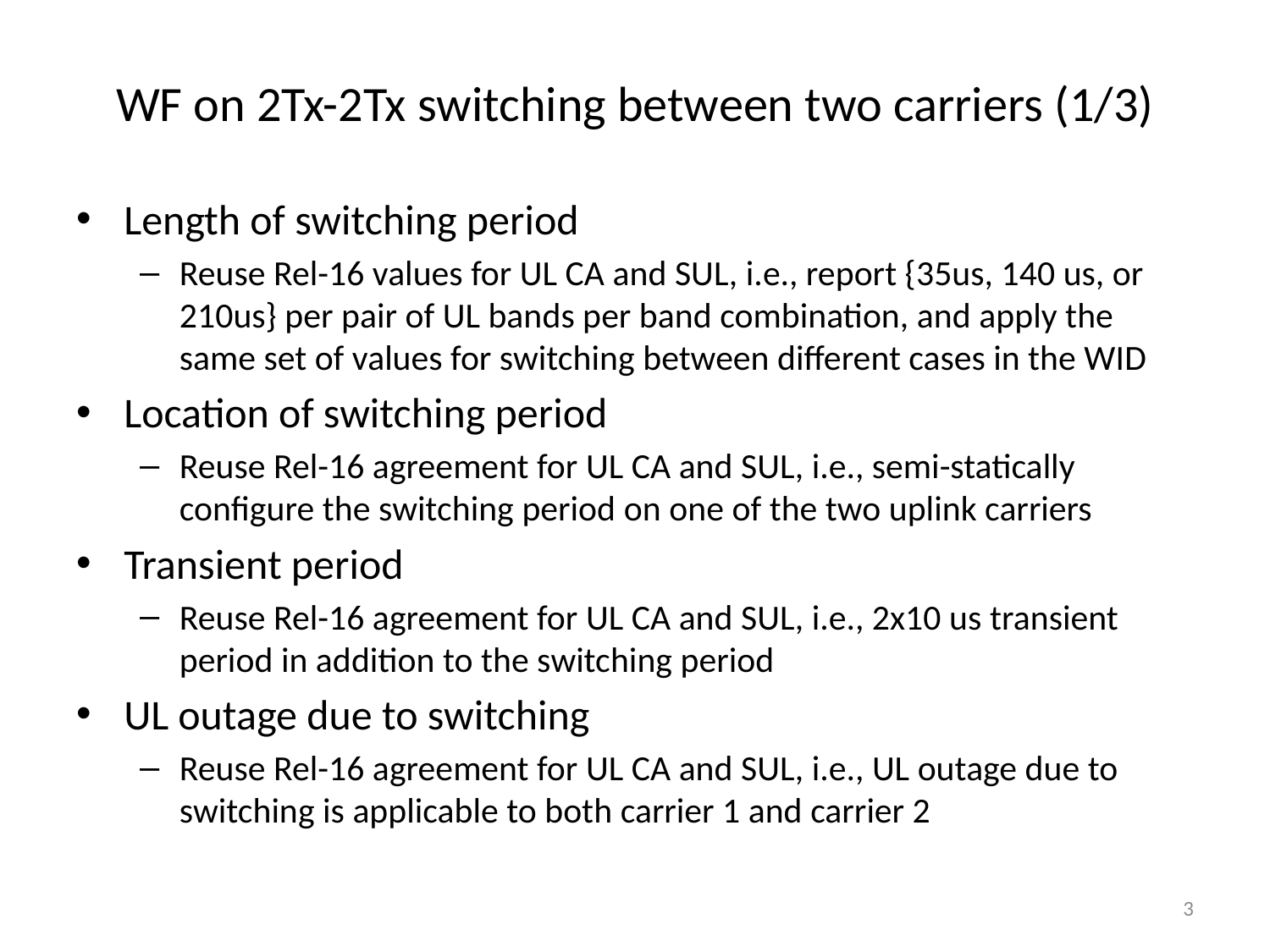

# WF on 2Tx-2Tx switching between two carriers (1/3)
Length of switching period
Reuse Rel-16 values for UL CA and SUL, i.e., report {35us, 140 us, or 210us} per pair of UL bands per band combination, and apply the same set of values for switching between different cases in the WID
Location of switching period
Reuse Rel-16 agreement for UL CA and SUL, i.e., semi-statically configure the switching period on one of the two uplink carriers
Transient period
Reuse Rel-16 agreement for UL CA and SUL, i.e., 2x10 us transient period in addition to the switching period
UL outage due to switching
Reuse Rel-16 agreement for UL CA and SUL, i.e., UL outage due to switching is applicable to both carrier 1 and carrier 2
3